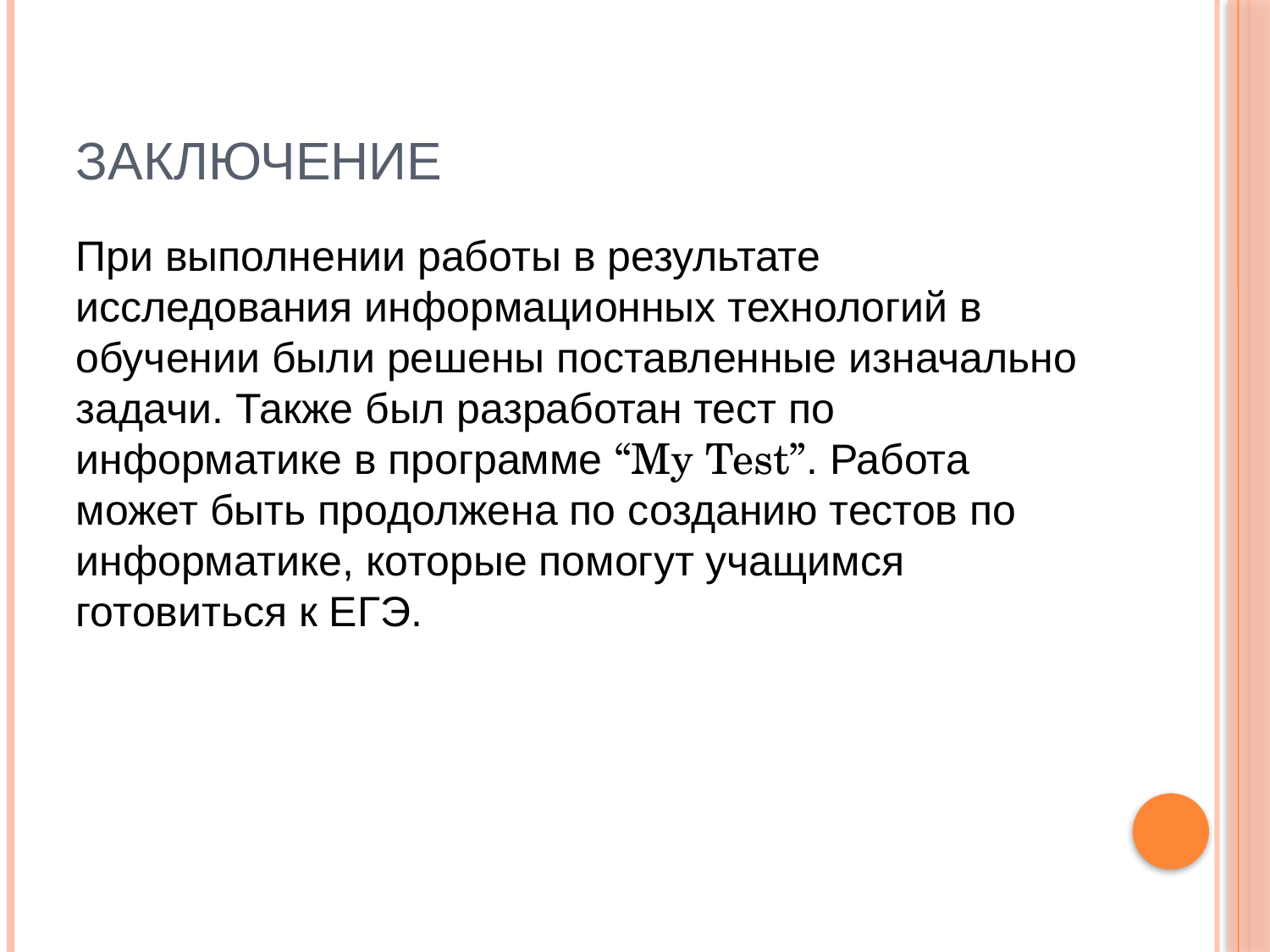

# ЗАКЛЮЧЕНИЕ
При выполнении работы в результате исследования информационных технологий в обучении были решены поставленные изначально задачи. Также был разработан тест по информатике в программе “My Test”. Работа может быть продолжена по созданию тестов по информатике, которые помогут учащимся готовиться к ЕГЭ.